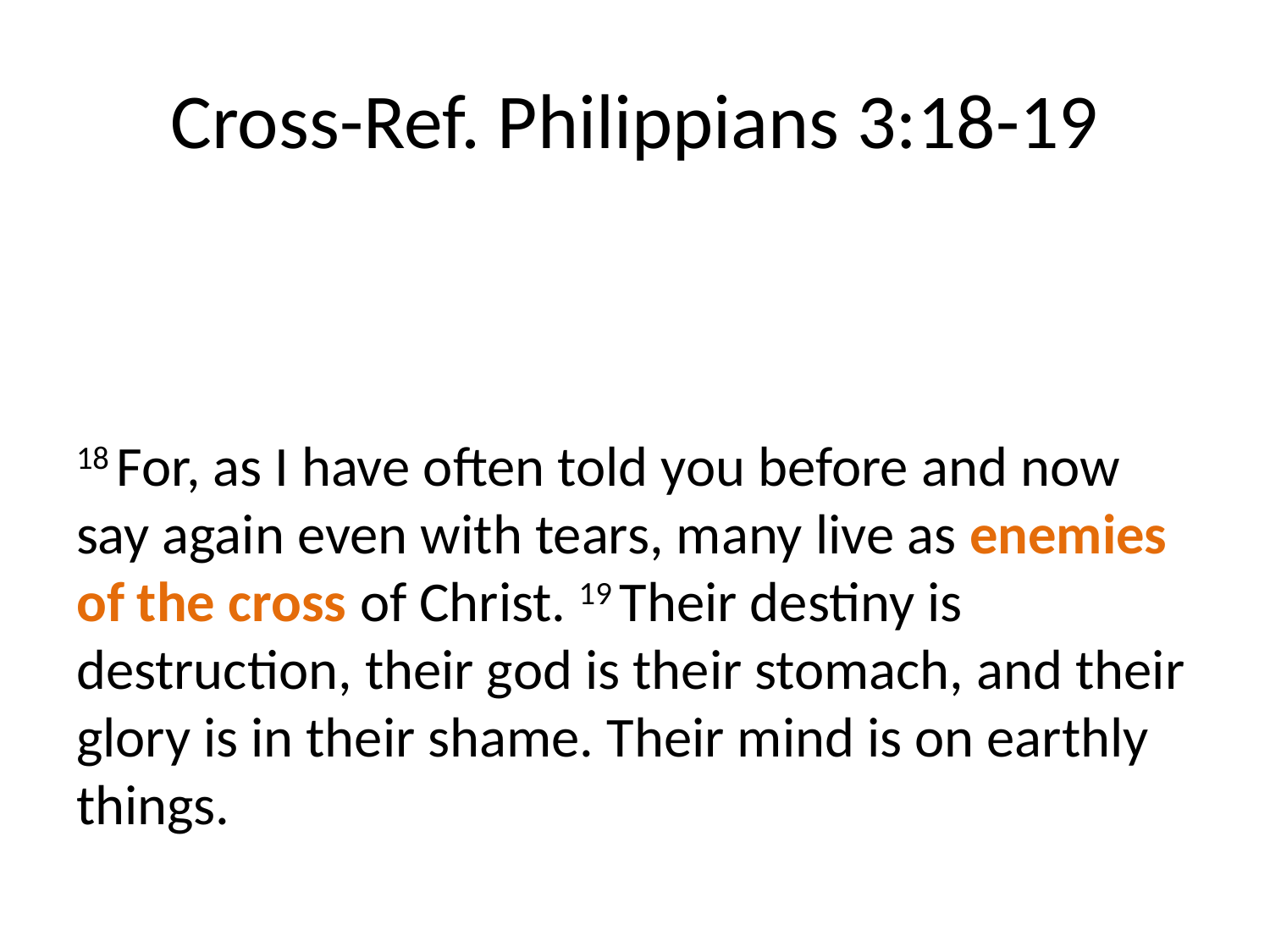

# Cross-Ref. Philippians 3:18-19

18 For, as I have often told you before and now say again even with tears, many live as enemies of the cross of Christ. 19 Their destiny is destruction, their god is their stomach, and their glory is in their shame. Their mind is on earthly things.